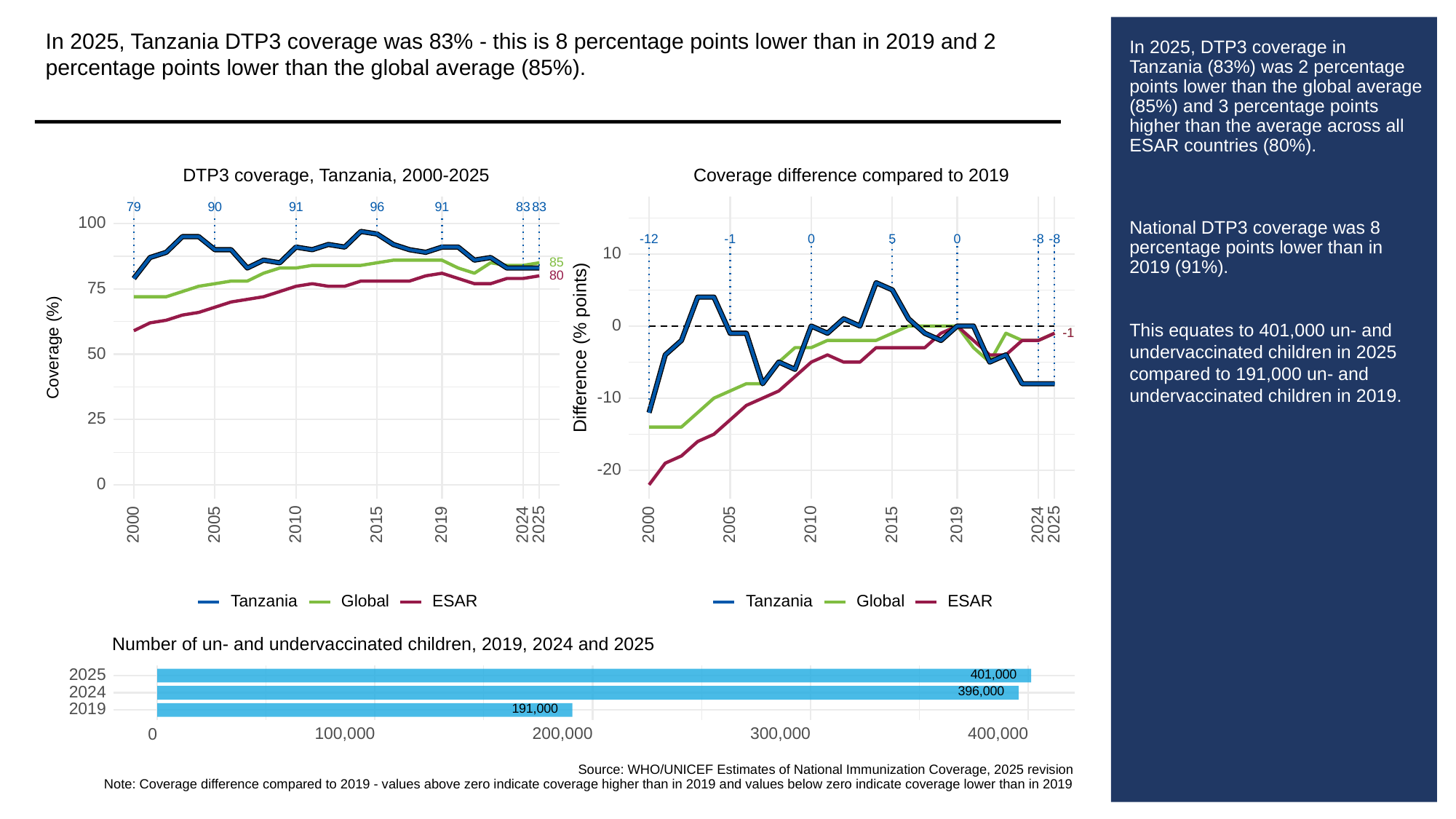

In 2025, Tanzania DTP3 coverage was 83% - this is 8 percentage points lower than in 2019 and 2 percentage points lower than the global average (85%).
# In 2025, DTP3 coverage in Tanzania (83%) was 2 percentage points lower than the global average (85%) and 3 percentage points higher than the average across all ESAR countries (80%).

National DTP3 coverage was 8 percentage points lower than in 2019 (91%).

This equates to 401,000 un- and undervaccinated children in 2025 compared to 191,000 un- and undervaccinated children in 2019.

Coverage difference compared to 2019
DTP3 coverage, Tanzania, 2000-2025

83
83
79
90
91
96
91
100

0
0
-8
-8
-12
-1
5

10

85

80

75

0

-1
-1
Difference (% points)
Coverage (%)
50

-10

25

-20

0

2000
2005
2010
2015
2019
2024
2025
2000
2005
2010
2015
2019
2024
2025
Global
ESAR
Global
ESAR
Tanzania
Tanzania

Number of un- and undervaccinated children, 2019, 2024 and 2025

401,000
2025

396,000
2024

191,000
2019

100,000
200,000
300,000
400,000
0
Source: WHO/UNICEF Estimates of National Immunization Coverage, 2025 revision
Note: Coverage difference compared to 2019 - values above zero indicate coverage higher than in 2019 and values below zero indicate coverage lower than in 2019